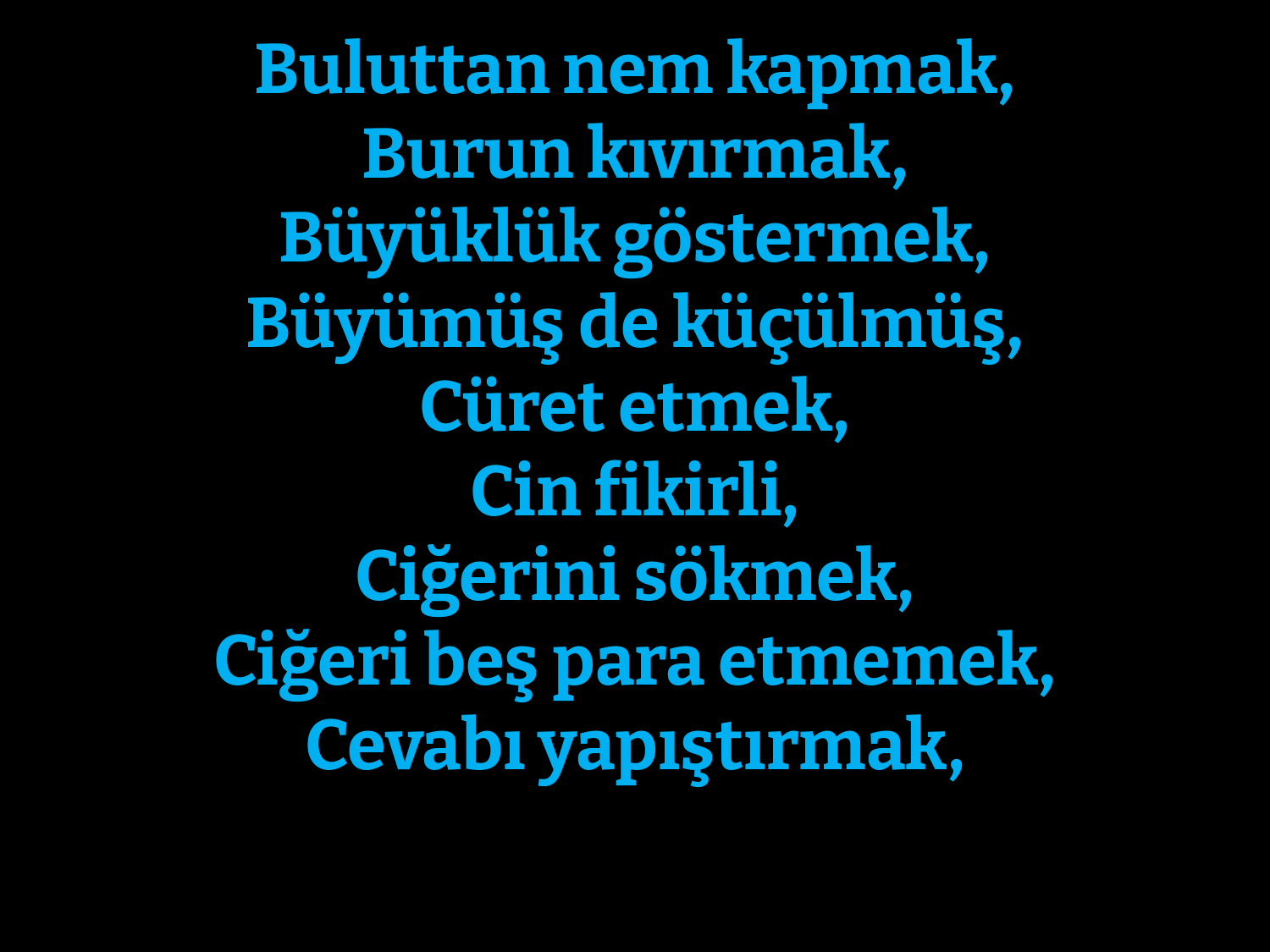

Buluttan nem kapmak,
Burun kıvırmak,
Büyüklük göstermek,
Büyümüş de küçülmüş,
Cüret etmek,
Cin fikirli,
Ciğerini sökmek,
Ciğeri beş para etmemek,
Cevabı yapıştırmak,
#